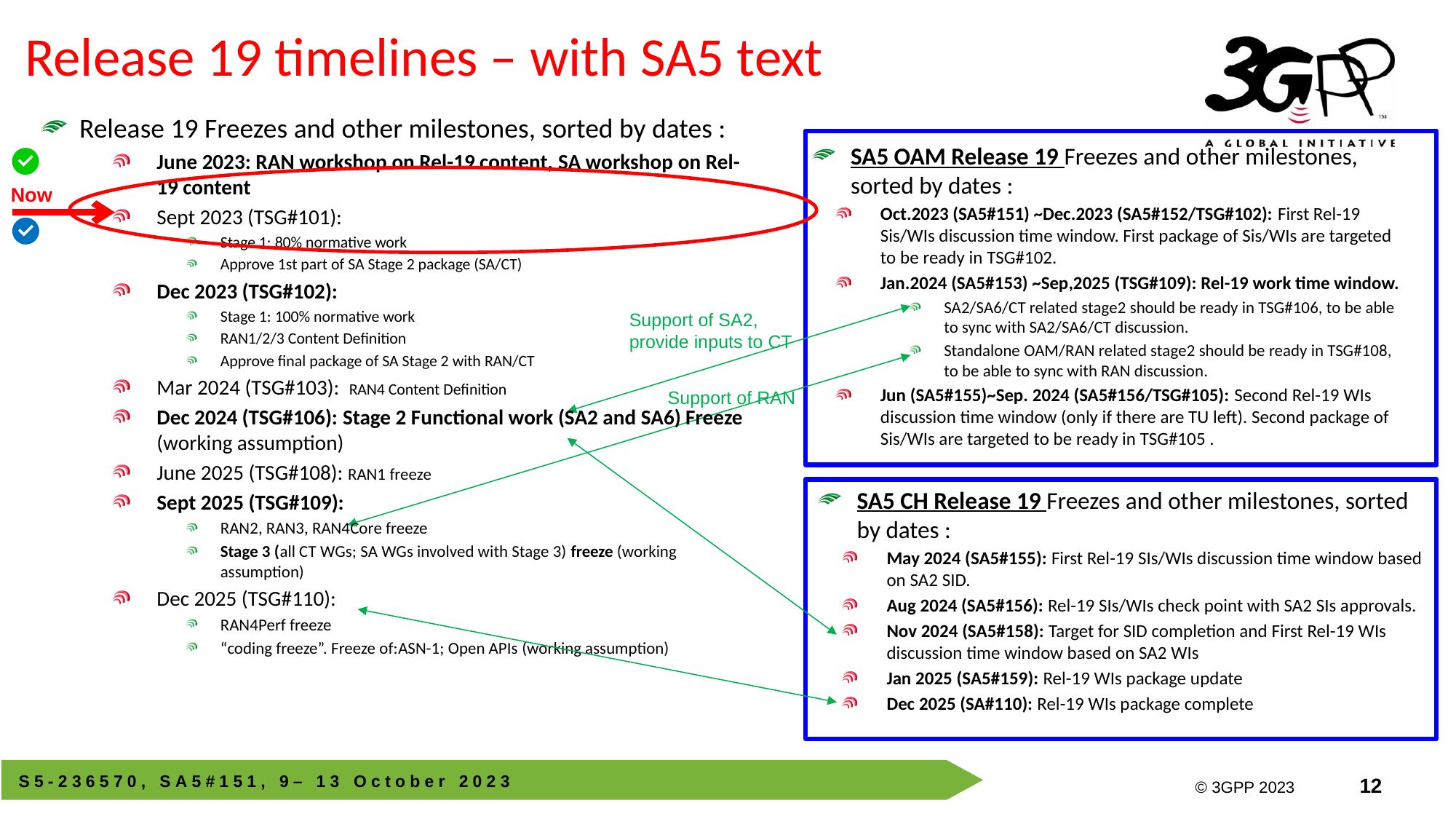

Release 19 timelines – with SA5 text
Release 19 Freezes and other milestones, sorted by dates :
June 2023: RAN workshop on Rel-19 content, SA workshop on Rel-19 content
Sept 2023 (TSG#101):
Stage 1: 80% normative work
Approve 1st part of SA Stage 2 package (SA/CT)
Dec 2023 (TSG#102):
Stage 1: 100% normative work
RAN1/2/3 Content Definition
Approve final package of SA Stage 2 with RAN/CT
Mar 2024 (TSG#103):  RAN4 Content Definition
Dec 2024 (TSG#106): Stage 2 Functional work (SA2 and SA6) Freeze (working assumption)
June 2025 (TSG#108): RAN1 freeze
Sept 2025 (TSG#109):
RAN2, RAN3, RAN4Core freeze
Stage 3 (all CT WGs; SA WGs involved with Stage 3) freeze (working assumption)
Dec 2025 (TSG#110):
RAN4Perf freeze
“coding freeze”. Freeze of:ASN-1; Open APIs (working assumption)

SA5 OAM Release 19 Freezes and other milestones, sorted by dates :
Oct.2023 (SA5#151) ~Dec.2023 (SA5#152/TSG#102): First Rel-19 Sis/WIs discussion time window. First package of Sis/WIs are targeted to be ready in TSG#102.
Jan.2024 (SA5#153) ~Sep,2025 (TSG#109): Rel-19 work time window.
SA2/SA6/CT related stage2 should be ready in TSG#106, to be able to sync with SA2/SA6/CT discussion.
Standalone OAM/RAN related stage2 should be ready in TSG#108, to be able to sync with RAN discussion.
Jun (SA5#155)~Sep. 2024 (SA5#156/TSG#105): Second Rel-19 WIs discussion time window (only if there are TU left). Second package of Sis/WIs are targeted to be ready in TSG#105 .

Now

Support of SA2, provide inputs to CT
Support of RAN
SA5 CH Release 19 Freezes and other milestones, sorted by dates :
May 2024 (SA5#155): First Rel-19 SIs/WIs discussion time window based on SA2 SID.
Aug 2024 (SA5#156): Rel-19 SIs/WIs check point with SA2 SIs approvals.
Nov 2024 (SA5#158): Target for SID completion and First Rel-19 WIs discussion time window based on SA2 WIs
Jan 2025 (SA5#159): Rel-19 WIs package update
Dec 2025 (SA#110): Rel-19 WIs package complete